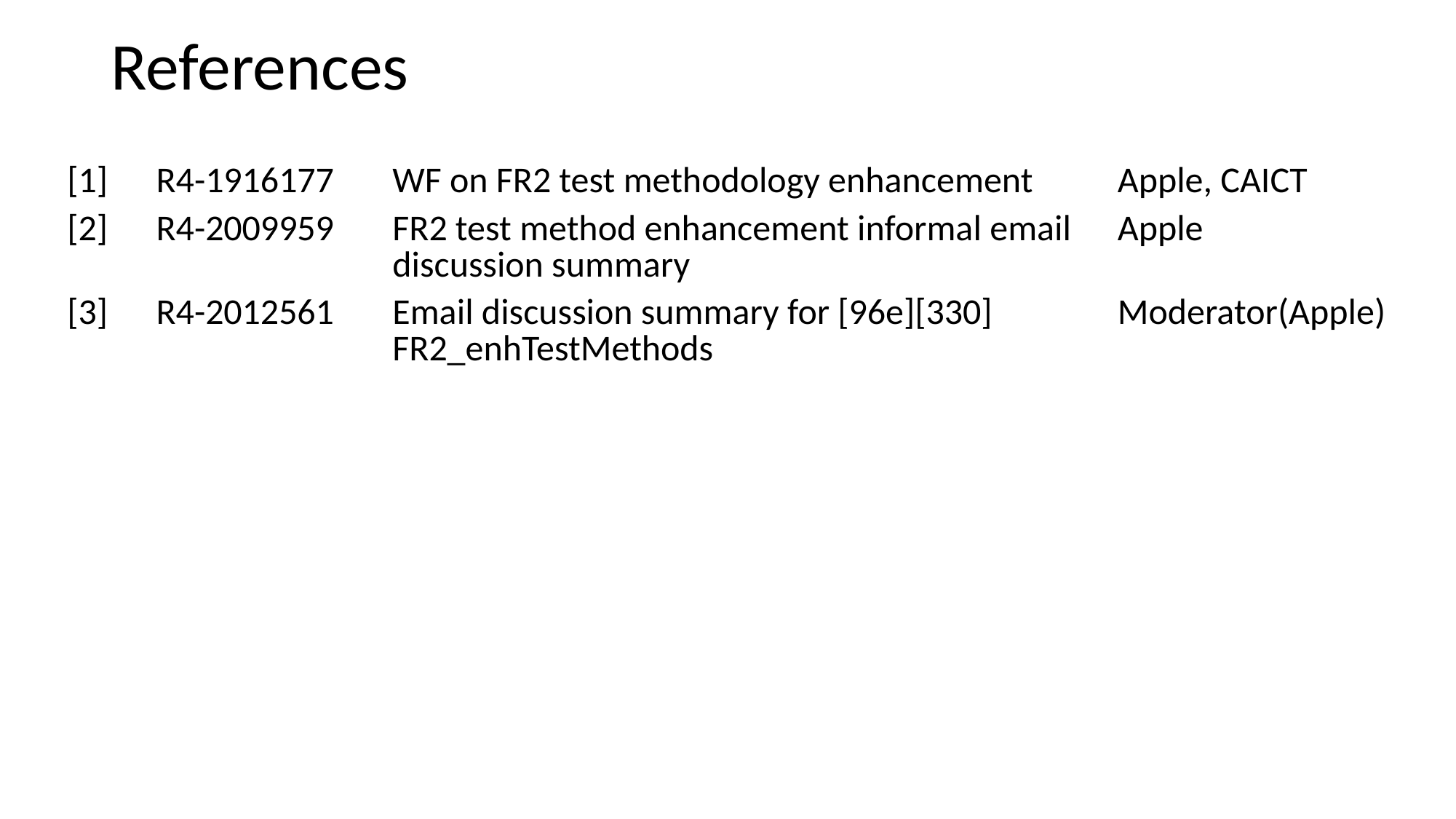

References
| [1] | R4-1916177 | WF on FR2 test methodology enhancement | Apple, CAICT |
| --- | --- | --- | --- |
| [2] | R4-2009959 | FR2 test method enhancement informal email discussion summary | Apple |
| [3] | R4-2012561 | Email discussion summary for [96e][330] FR2\_enhTestMethods | Moderator(Apple) |